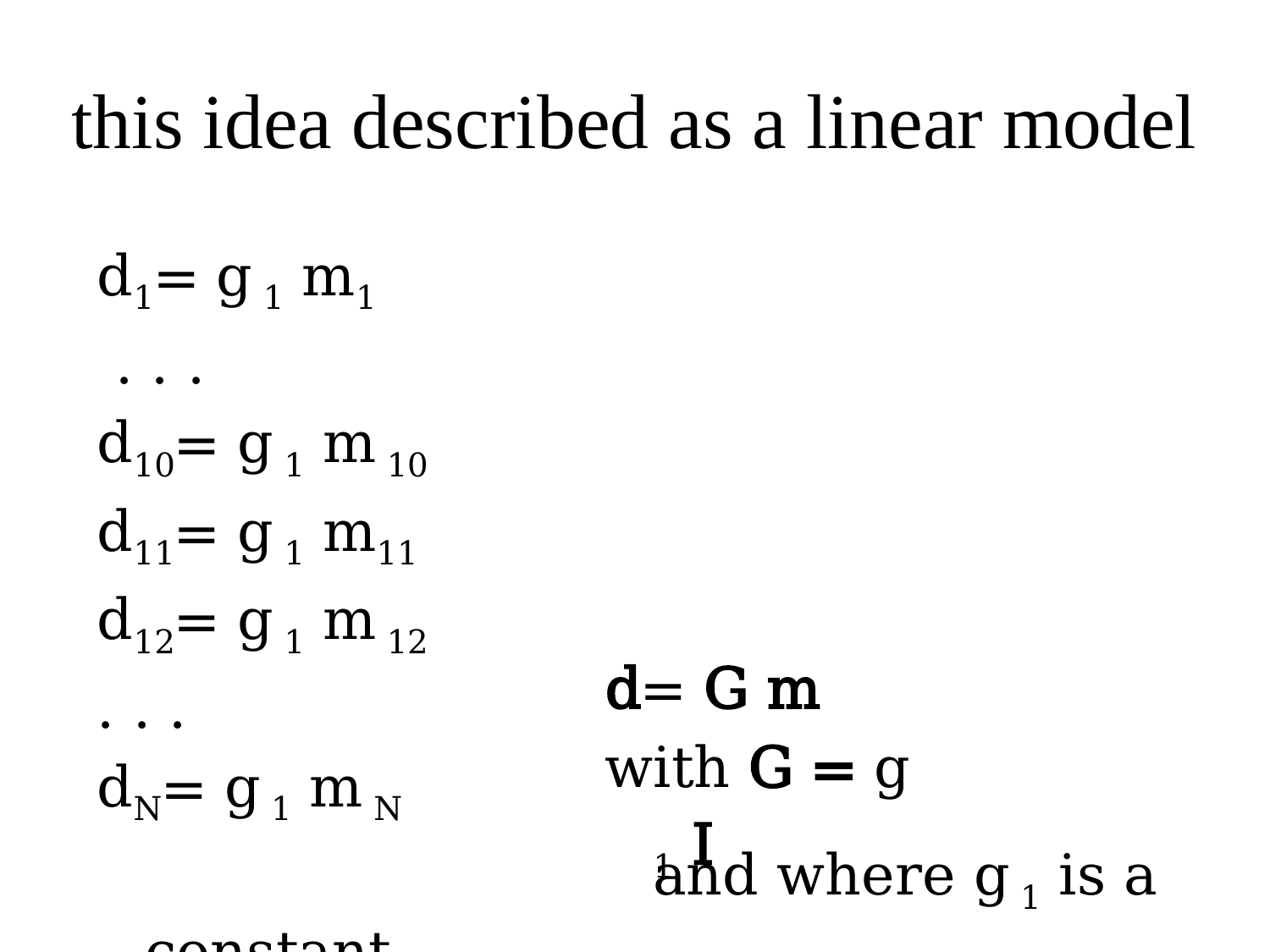

# this idea described as a linear model
d1= g 1 m1
 . . .
d10= g 1 m 10
d11= g 1 m11
d12= g 1 m 12
. . .
dN= g 1 m N
					and where g 1 is a constant

d= G m
with G = g 1 I